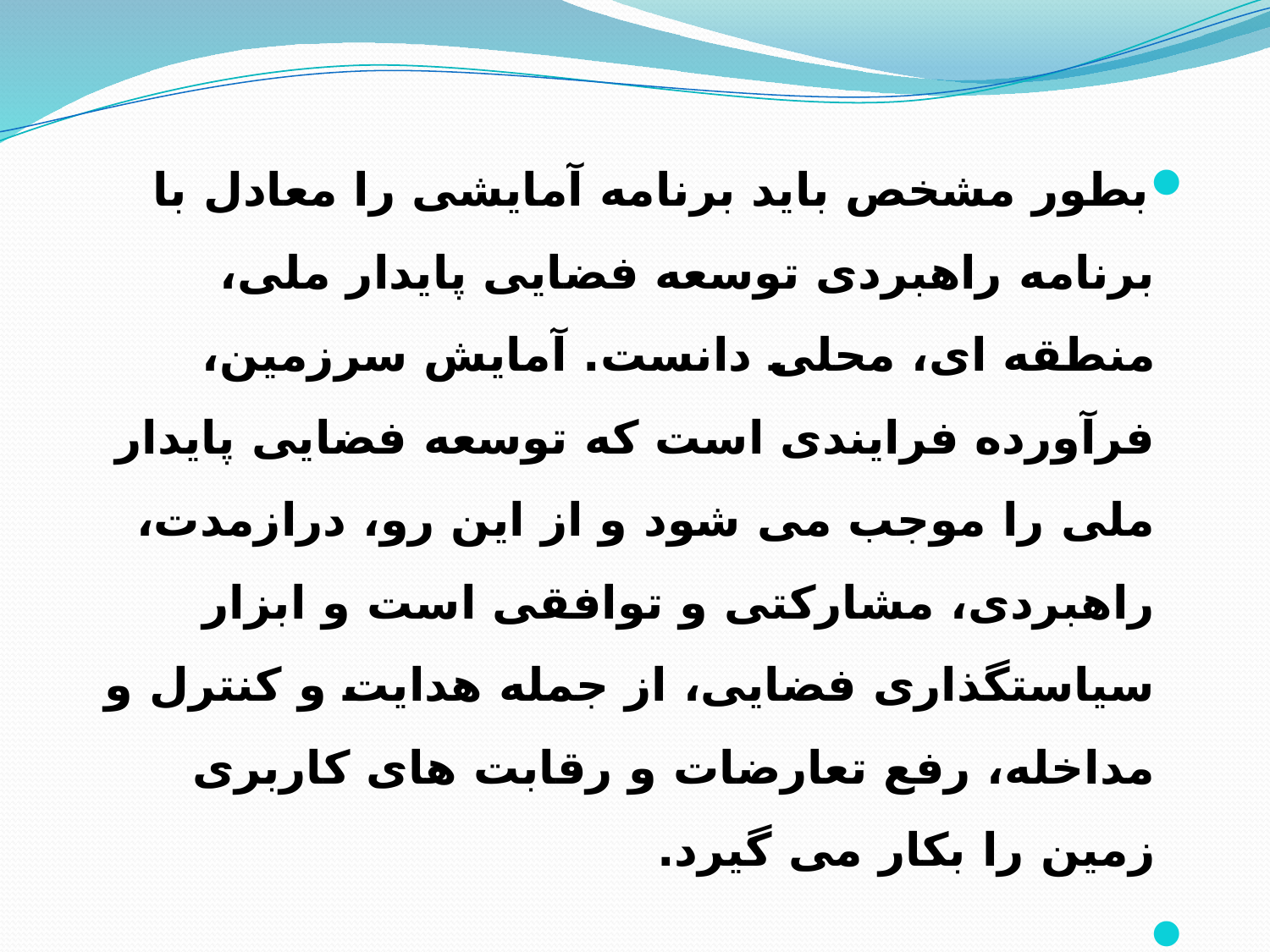

بطور مشخص باید برنامه آمایشی را معادل با برنامه راهبردی توسعه فضایی پایدار ملی، منطقه ای، محلی دانست. آمایش سرزمین، فرآورده فرایندی است که توسعه فضایی پایدار ملی را موجب می شود و از این رو، درازمدت، راهبردی، مشارکتی و توافقی است و ابزار سیاستگذاری فضایی، از جمله هدایت و کنترل و مداخله، رفع تعارضات و رقابت های کاربری زمین را بکار می گیرد.